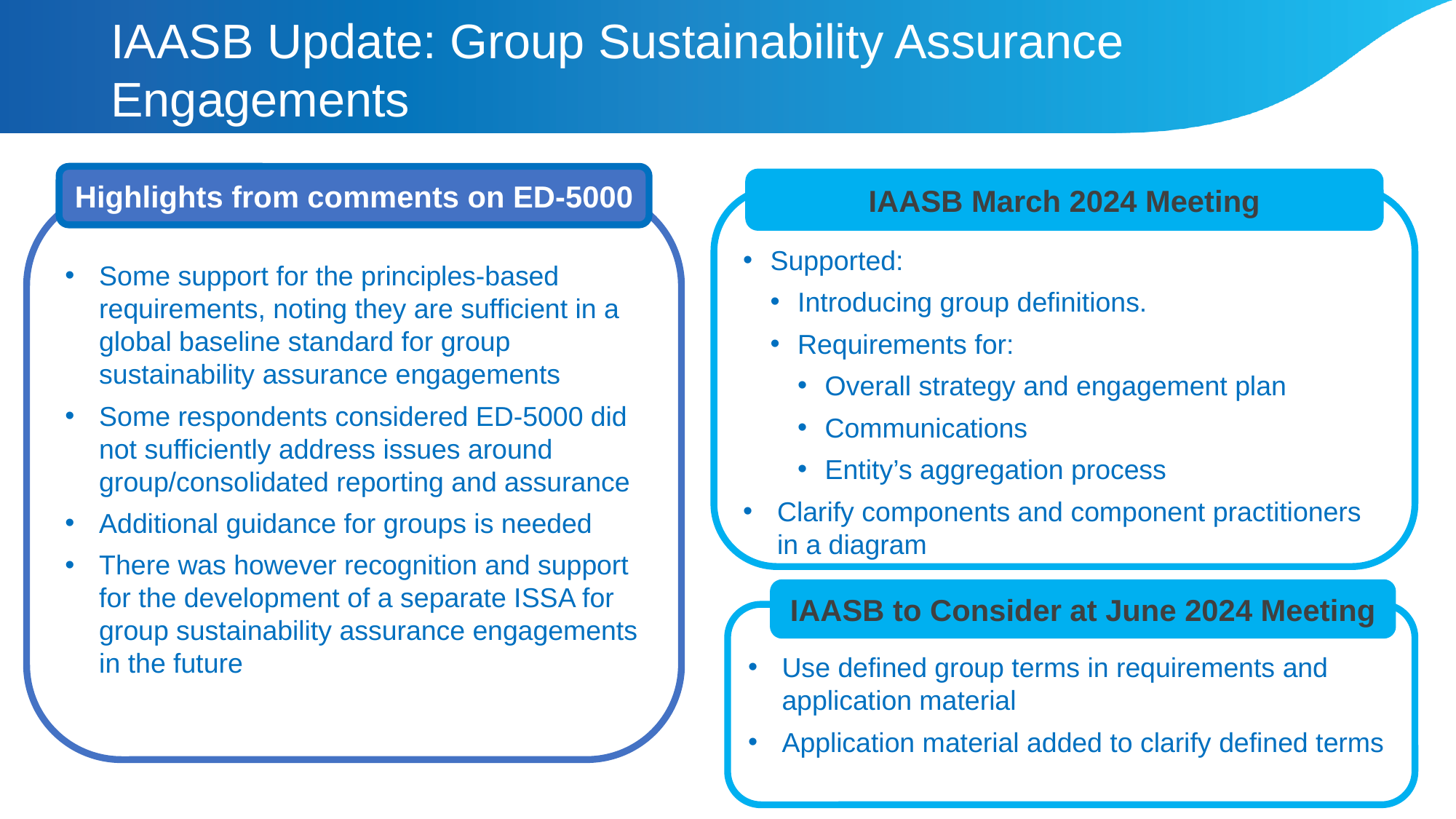

# IAASB Update: Group Sustainability Assurance Engagements

Highlights from comments on ED-5000

Some support for the principles-based requirements, noting they are sufficient in a global baseline standard for group sustainability assurance engagements
Some respondents considered ED-5000 did not sufficiently address issues around group/consolidated reporting and assurance
Additional guidance for groups is needed
There was however recognition and support for the development of a separate ISSA for group sustainability assurance engagements in the future
IAASB March 2024 Meeting

Supported:
Introducing group definitions.
Requirements for:
Overall strategy and engagement plan
Communications
Entity’s aggregation process
Clarify components and component practitioners in a diagram
IAASB to Consider at June 2024 Meeting

Use defined group terms in requirements and application material
Application material added to clarify defined terms
Page 13